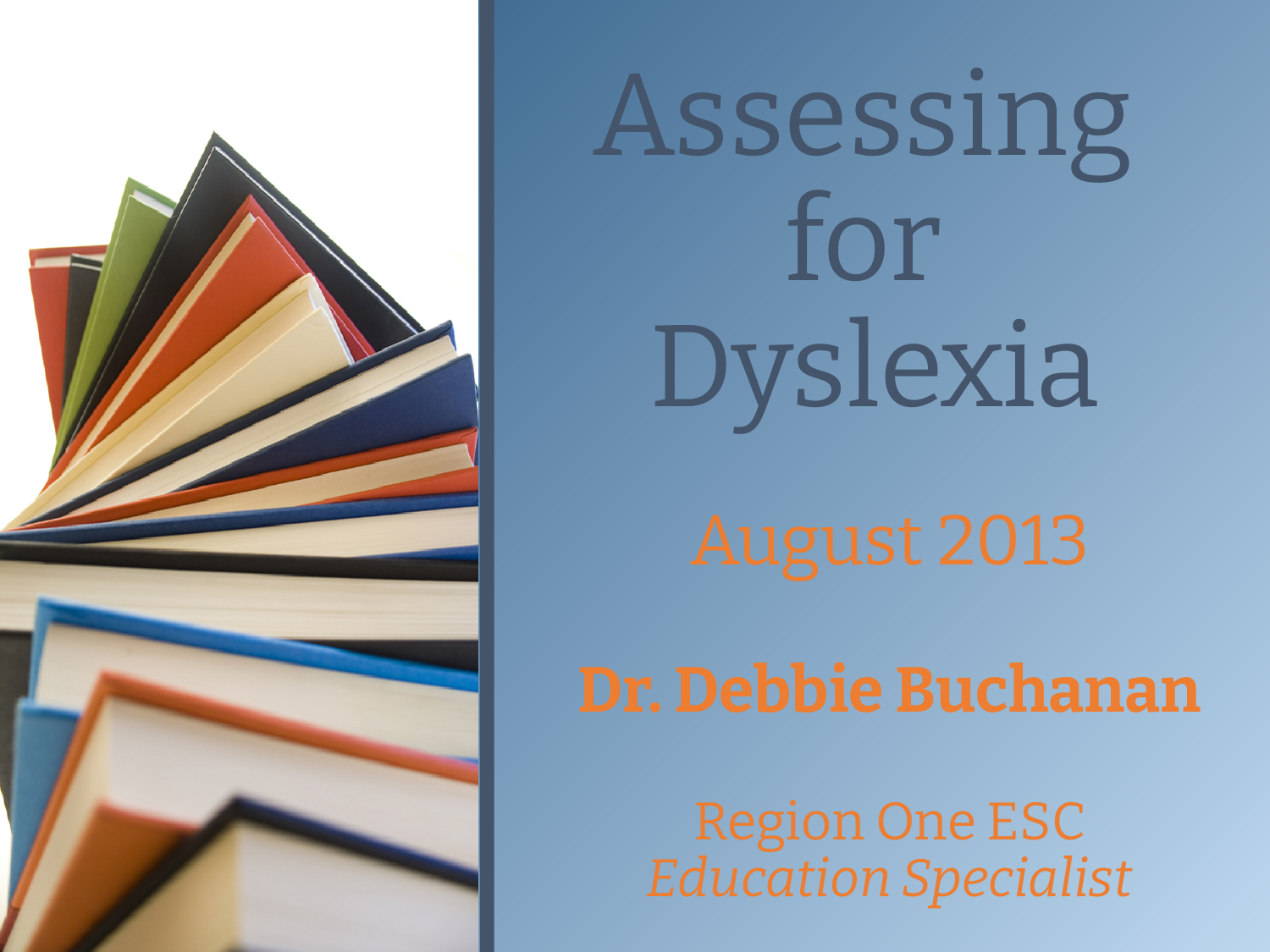

# Assessing for Dyslexia

August 2013

Dr. Debbie Buchanan

Region One ESC
Education Specialist